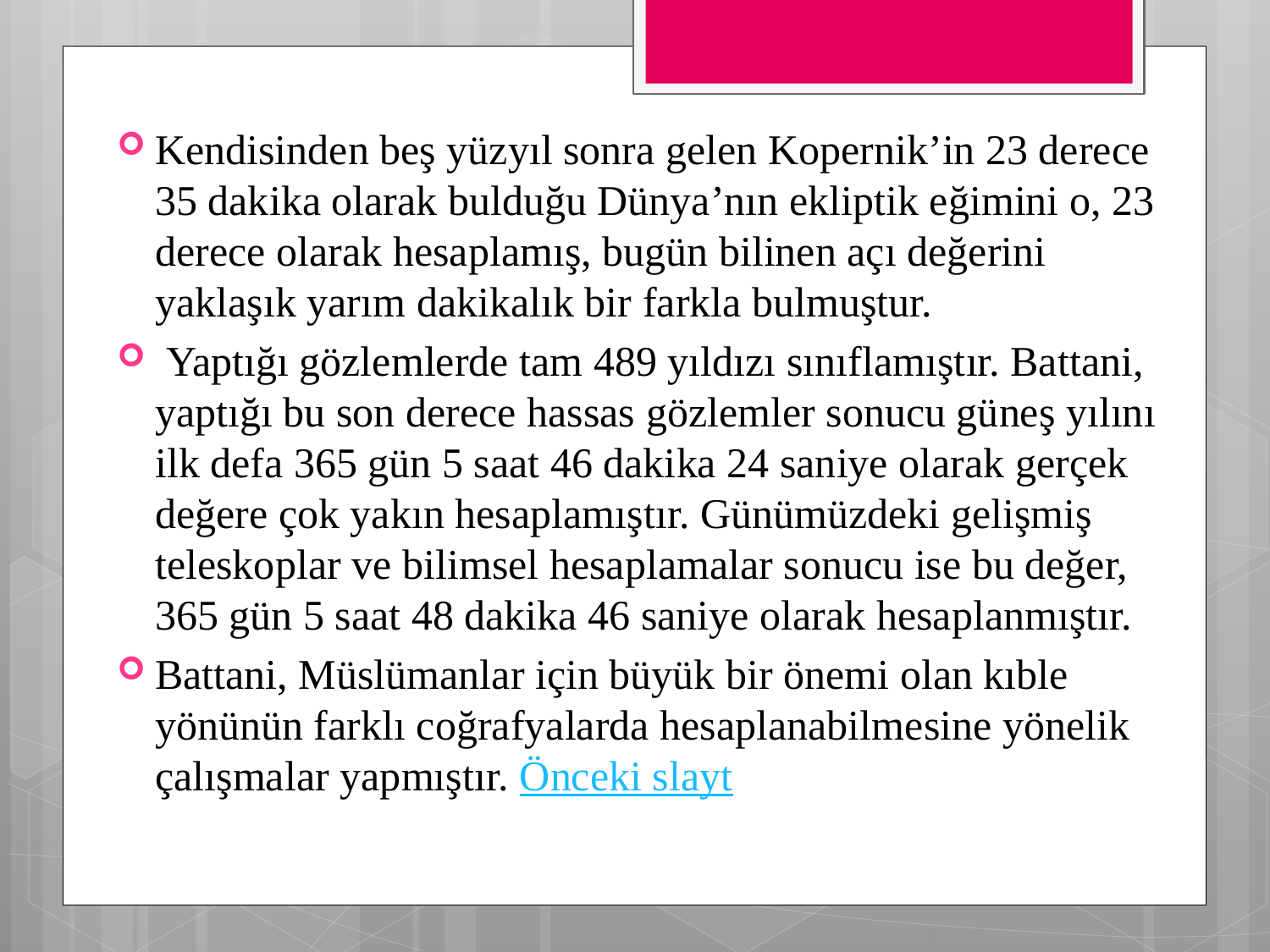

Kendisinden beş yüzyıl sonra gelen Kopernik’in 23 derece 35 dakika olarak bulduğu Dünya’nın ekliptik eğimini o, 23 derece olarak hesaplamış, bugün bilinen açı değerini yaklaşık yarım dakikalık bir farkla bulmuştur.
 Yaptığı gözlemlerde tam 489 yıldızı sınıflamıştır. Battani, yaptığı bu son derece hassas gözlemler sonucu güneş yılını ilk defa 365 gün 5 saat 46 dakika 24 saniye olarak gerçek değere çok yakın hesaplamıştır. Günümüzdeki gelişmiş teleskoplar ve bilimsel hesaplamalar sonucu ise bu değer, 365 gün 5 saat 48 dakika 46 saniye olarak hesaplanmıştır.
Battani, Müslümanlar için büyük bir önemi olan kıble yönünün farklı coğrafyalarda hesaplanabilmesine yönelik çalışmalar yapmıştır. Önceki slayt